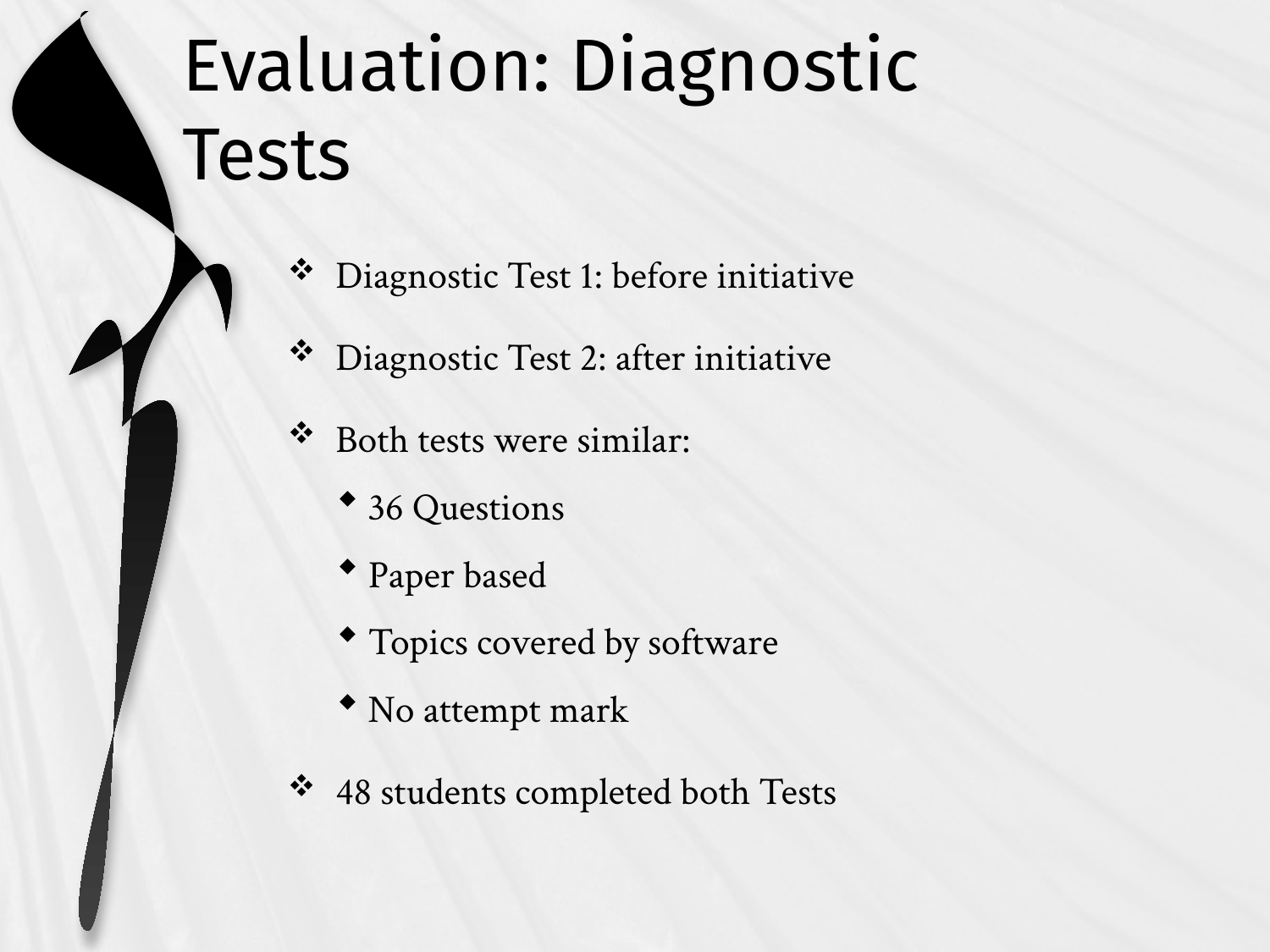

# Evaluation: Diagnostic Tests
Diagnostic Test 1: before initiative
Diagnostic Test 2: after initiative
Both tests were similar:
36 Questions
Paper based
Topics covered by software
No attempt mark
48 students completed both Tests